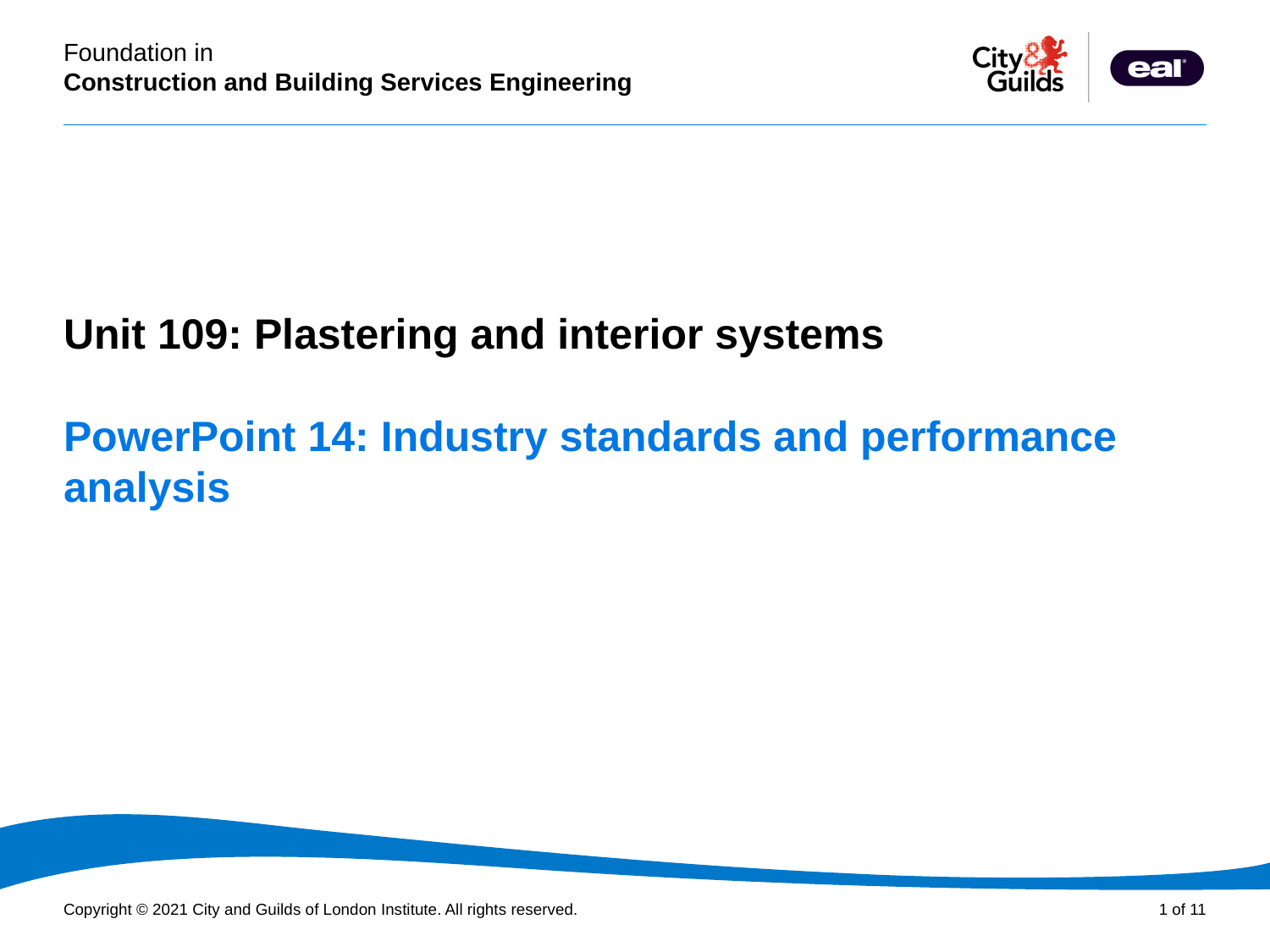

PowerPoint presentation
Unit 109: Plastering and interior systems
# PowerPoint 14: Industry standards and performance analysis